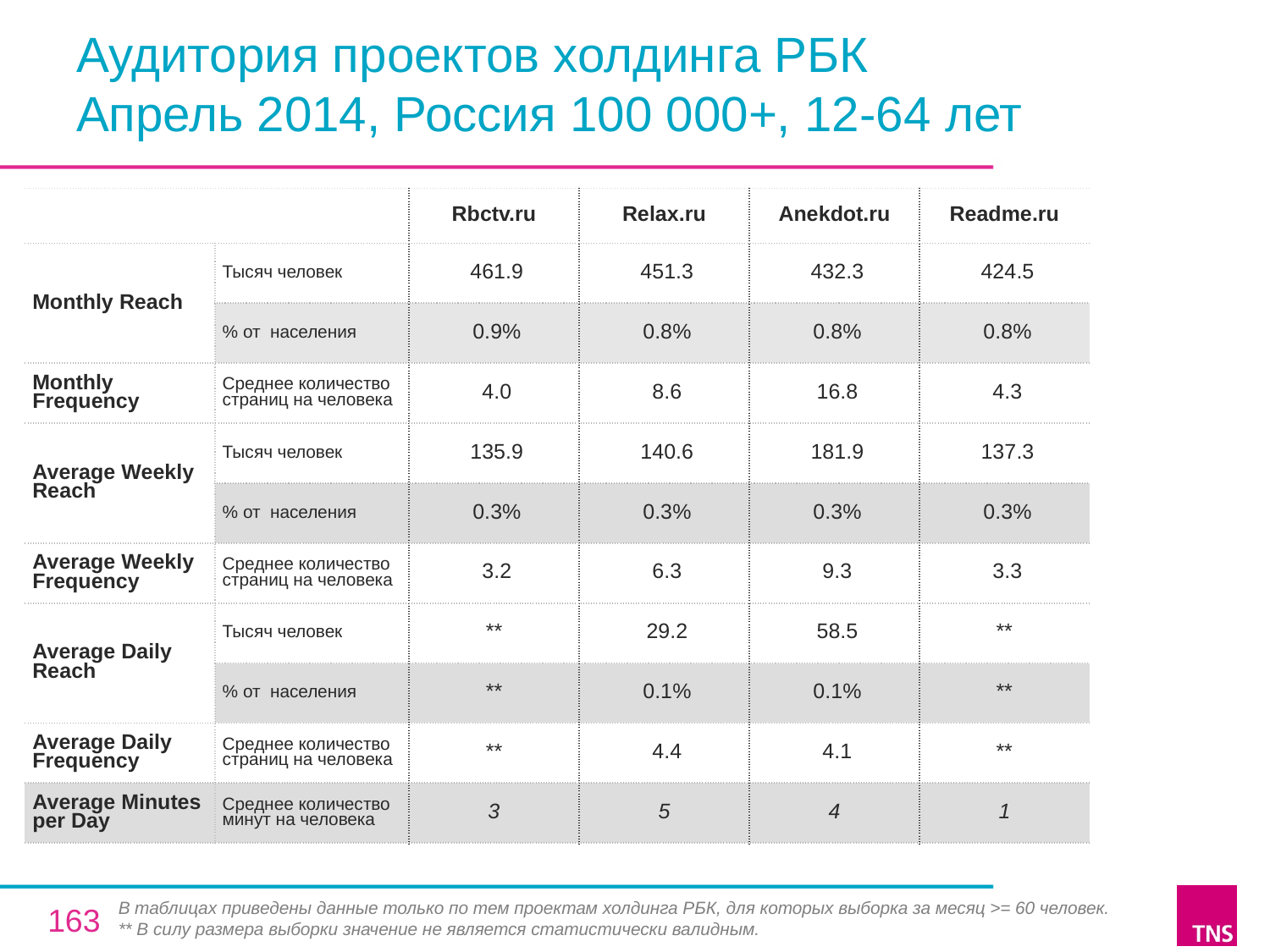

# Аудитория проектов холдинга РБК Апрель 2014, Россия 100 000+, 12-64 лет
|  |  | Rbctv.ru | Relax.ru | Anekdot.ru | Readme.ru |
| --- | --- | --- | --- | --- | --- |
| Monthly Reach | Тысяч человек | 461.9 | 451.3 | 432.3 | 424.5 |
|  | % от населения | 0.9% | 0.8% | 0.8% | 0.8% |
| Monthly Frequency | Среднее количество страниц на человека | 4.0 | 8.6 | 16.8 | 4.3 |
| Average Weekly Reach | Тысяч человек | 135.9 | 140.6 | 181.9 | 137.3 |
|  | % от населения | 0.3% | 0.3% | 0.3% | 0.3% |
| Average Weekly Frequency | Среднее количество страниц на человека | 3.2 | 6.3 | 9.3 | 3.3 |
| Average Daily Reach | Тысяч человек | \*\* | 29.2 | 58.5 | \*\* |
|  | % от населения | \*\* | 0.1% | 0.1% | \*\* |
| Average Daily Frequency | Среднее количество страниц на человека | \*\* | 4.4 | 4.1 | \*\* |
| Average Minutes per Day | Среднее количество минут на человека | 3 | 5 | 4 | 1 |
В таблицах приведены данные только по тем проектам холдинга РБК, для которых выборка за месяц >= 60 человек.
** В силу размера выборки значение не является статистически валидным.
163